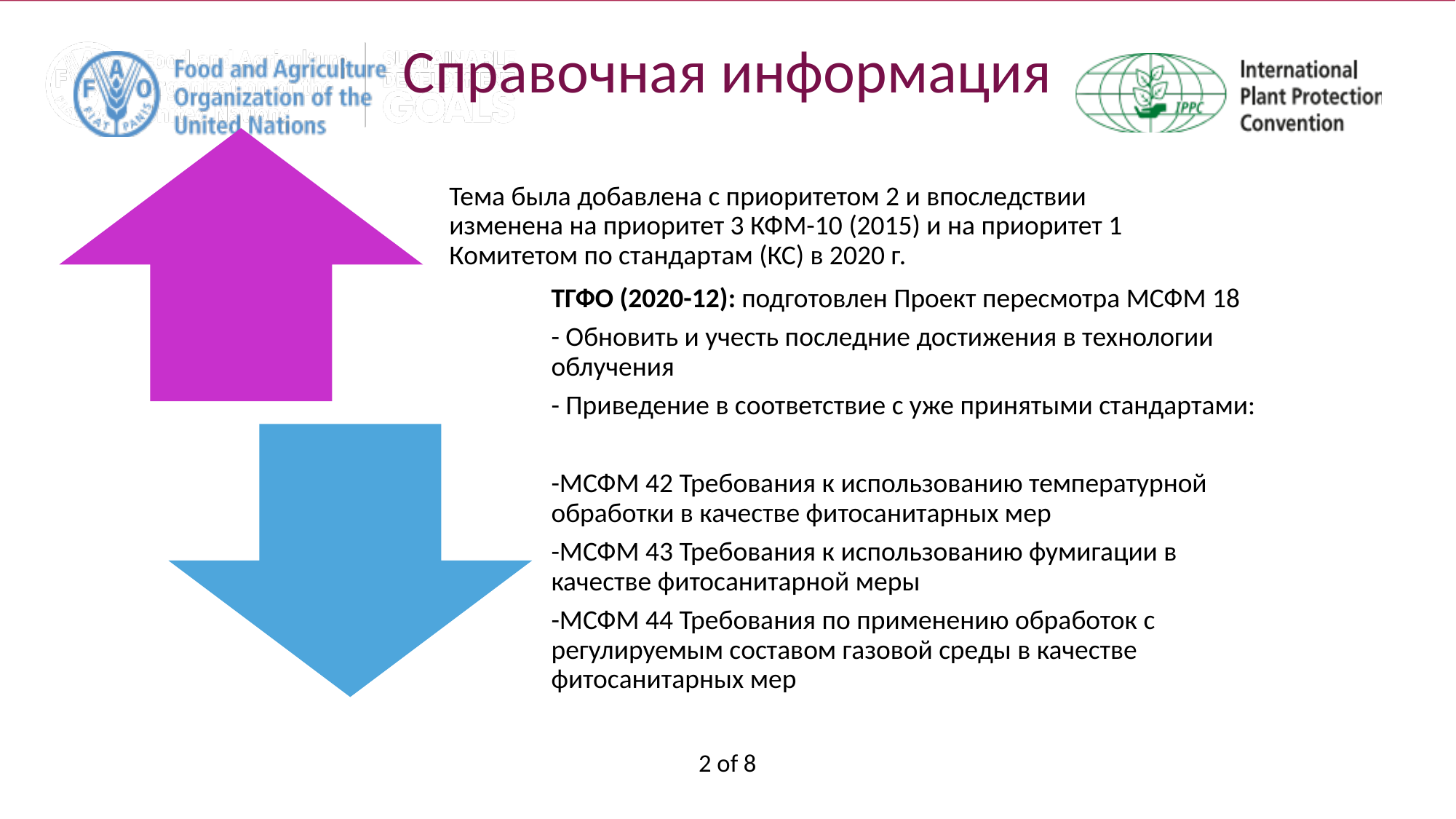

Справочная информация
Тема была добавлена с приоритетом 2 и впоследствии изменена на приоритет 3 КФМ-10 (2015) и на приоритет 1 Комитетом по стандартам (КС) в 2020 г.
ТГФО (2020-12): подготовлен Проект пересмотра МСФМ 18
- Обновить и учесть последние достижения в технологии облучения
- Приведение в соответствие с уже принятыми стандартами:

-МСФМ 42 Требования к использованию температурной обработки в качестве фитосанитарных мер
-МСФМ 43 Требования к использованию фумигации в качестве фитосанитарной меры
-МСФМ 44 Требования по применению обработок с регулируемым составом газовой среды в качестве фитосанитарных мер
2 of 8